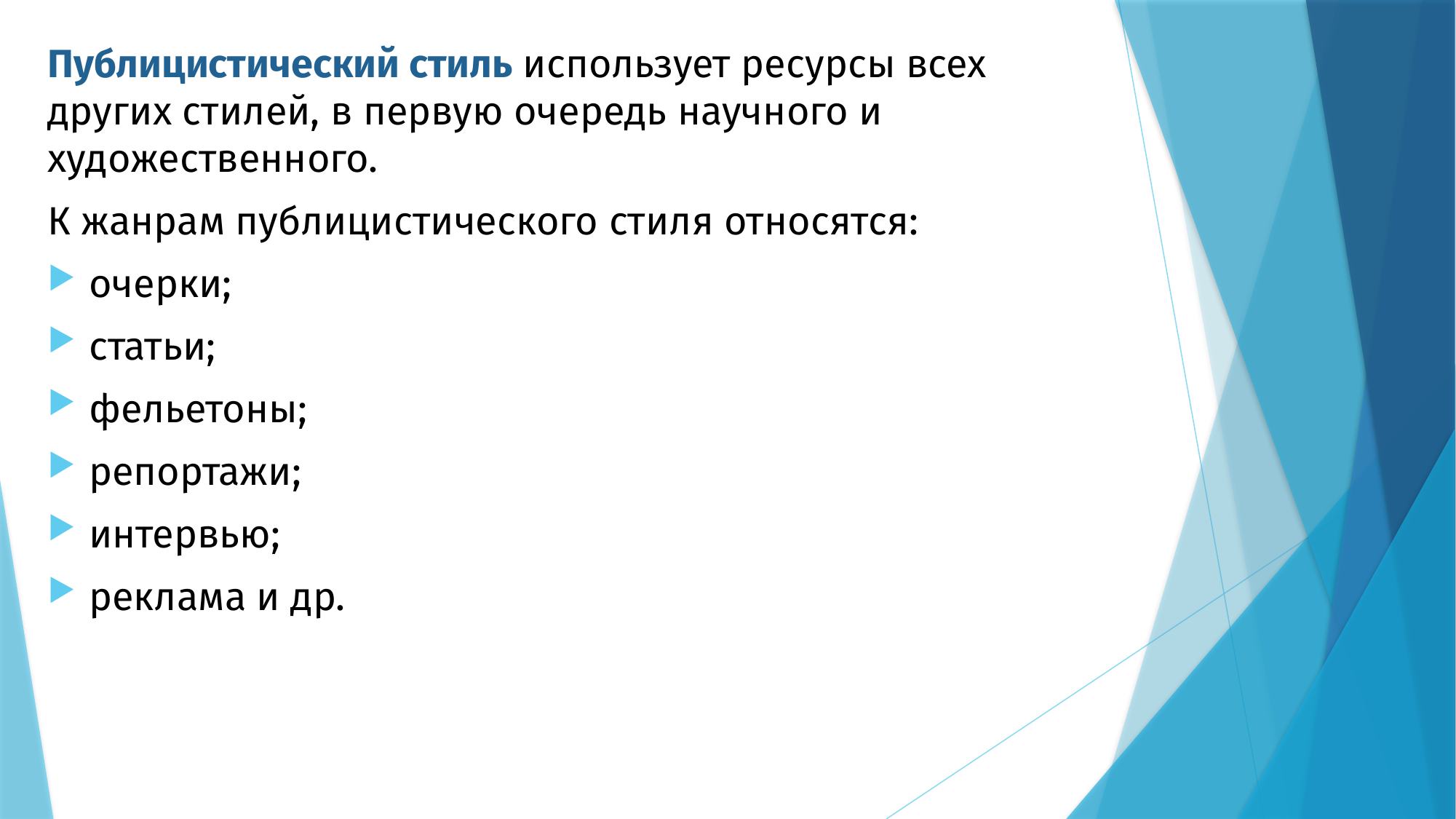

Публицистический стиль использует ресурсы всех других стилей, в первую очередь научного и художественного.
К жанрам публицистического стиля относятся:
очерки;
статьи;
фельетоны;
репортажи;
интервью;
реклама и др.